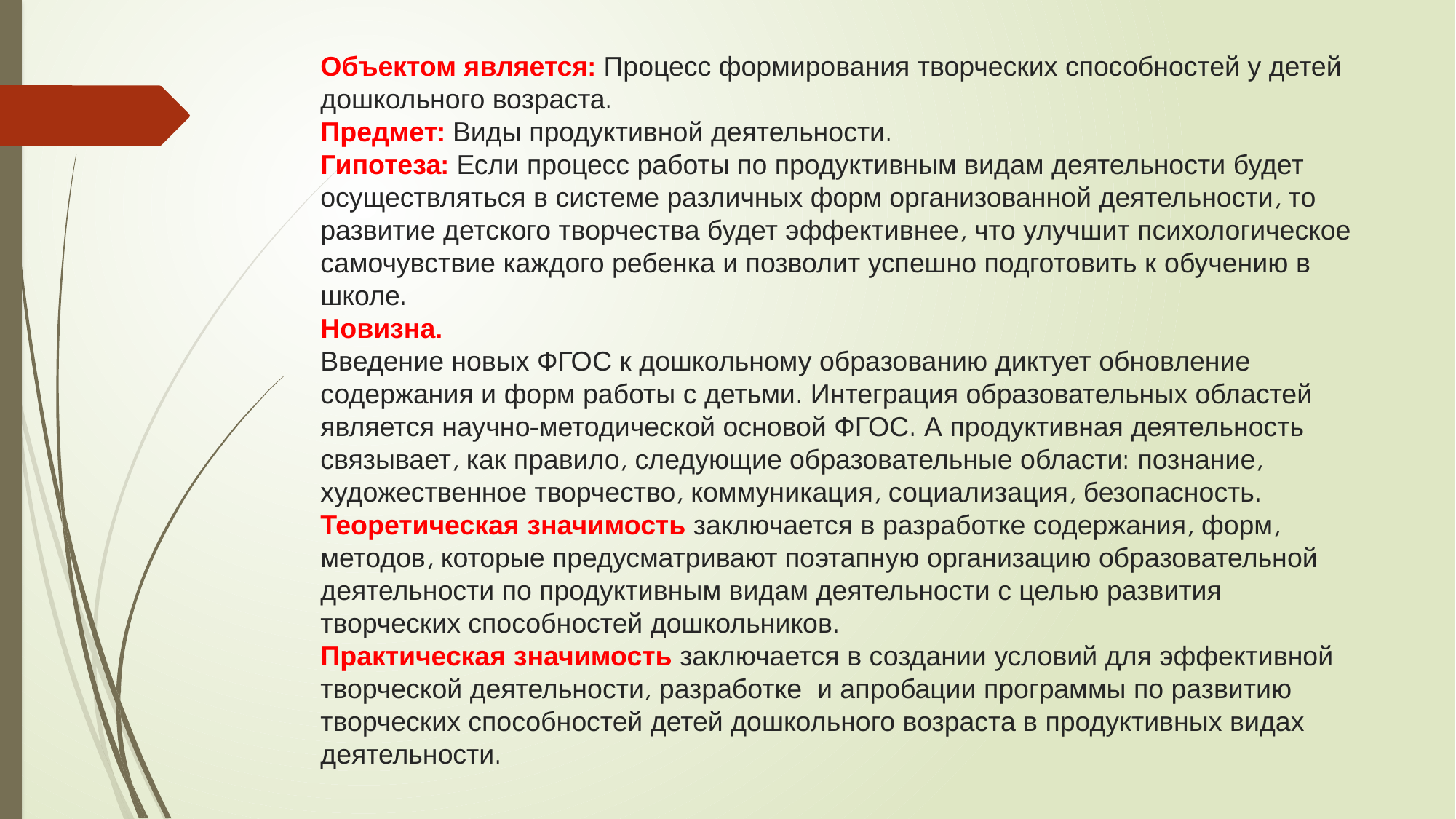

# Объектом является: Процесс формирования творческих способностей у детей дошкольного возраста. Предмет: Виды продуктивной деятельности. Гипотеза: Если процесс работы по продуктивным видам деятельности будет осуществляться в системе различных форм организованной деятельности, то развитие детского творчества будет эффективнее, что улучшит психологическое самочувствие каждого ребенка и позволит успешно подготовить к обучению в школе. Новизна. Введение новых ФГОС к дошкольному образованию диктует обновление содержания и форм работы с детьми. Интеграция образовательных областей является научно-методической основой ФГОС. А продуктивная деятельность связывает, как правило, следующие образовательные области: познание, художественное творчество, коммуникация, социализация, безопасность. Теоретическая значимость заключается в разработке содержания, форм, методов, которые предусматривают поэтапную организацию образовательной деятельности по продуктивным видам деятельности с целью развития творческих способностей дошкольников. Практическая значимость заключается в создании условий для эффективной творческой деятельности, разработке  и апробации программы по развитию творческих способностей детей дошкольного возраста в продуктивных видах деятельности.